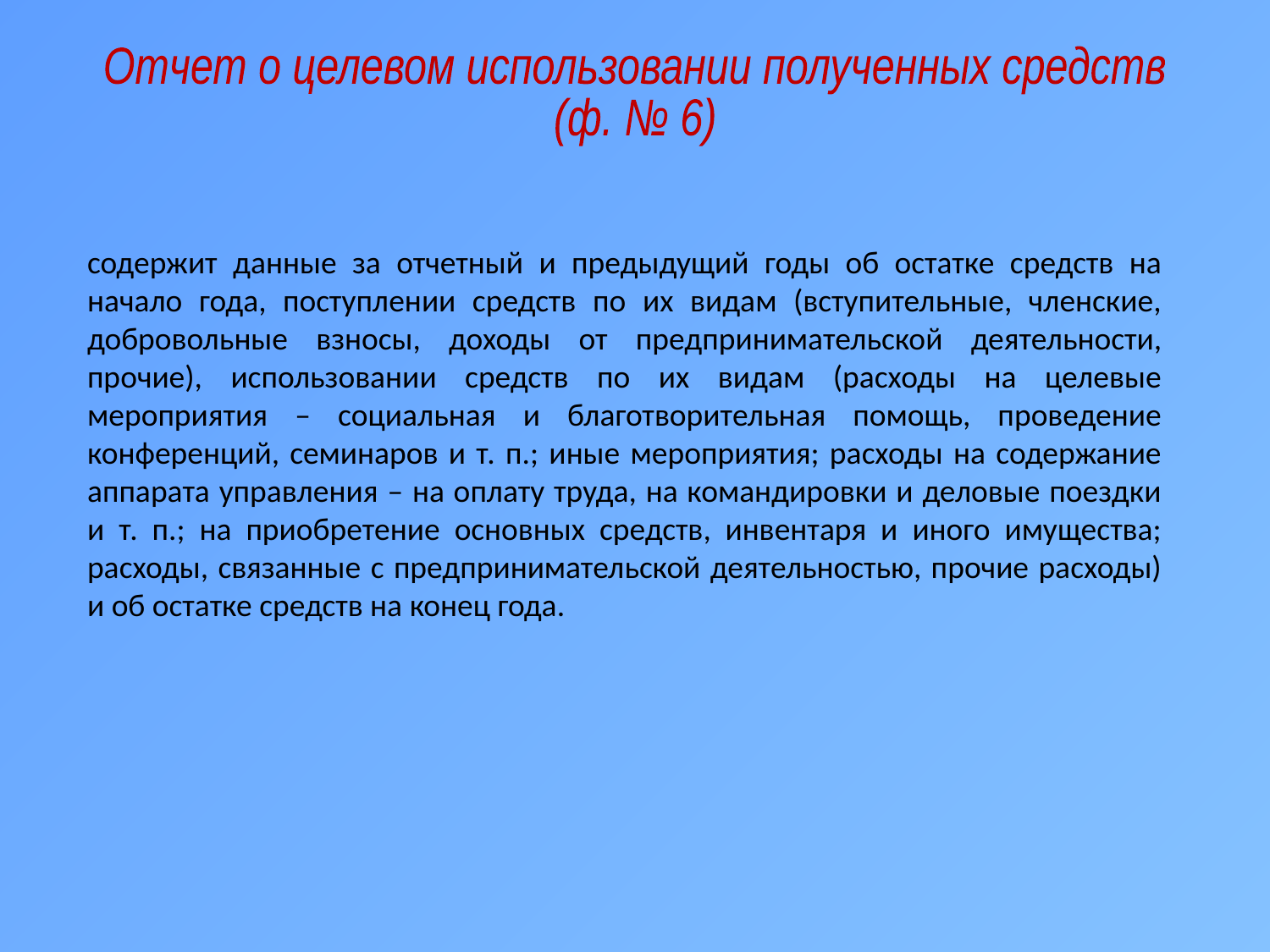

Отчет о целевом использовании полученных средств
(ф. № 6)
содержит данные за отчетный и предыдущий годы об остатке средств на начало года, поступлении средств по их видам (вступительные, членские, добровольные взносы, доходы от предпринимательской деятельности, прочие), использовании средств по их видам (расходы на целевые мероприятия – социальная и благотворительная помощь, проведение конференций, семинаров и т. п.; иные мероприятия; расходы на содержание аппарата управления – на оплату труда, на командировки и деловые поездки и т. п.; на приобретение основных средств, инвентаря и иного имущества; расходы, связанные с предпринимательской деятельностью, прочие расходы) и об остатке средств на конец года.